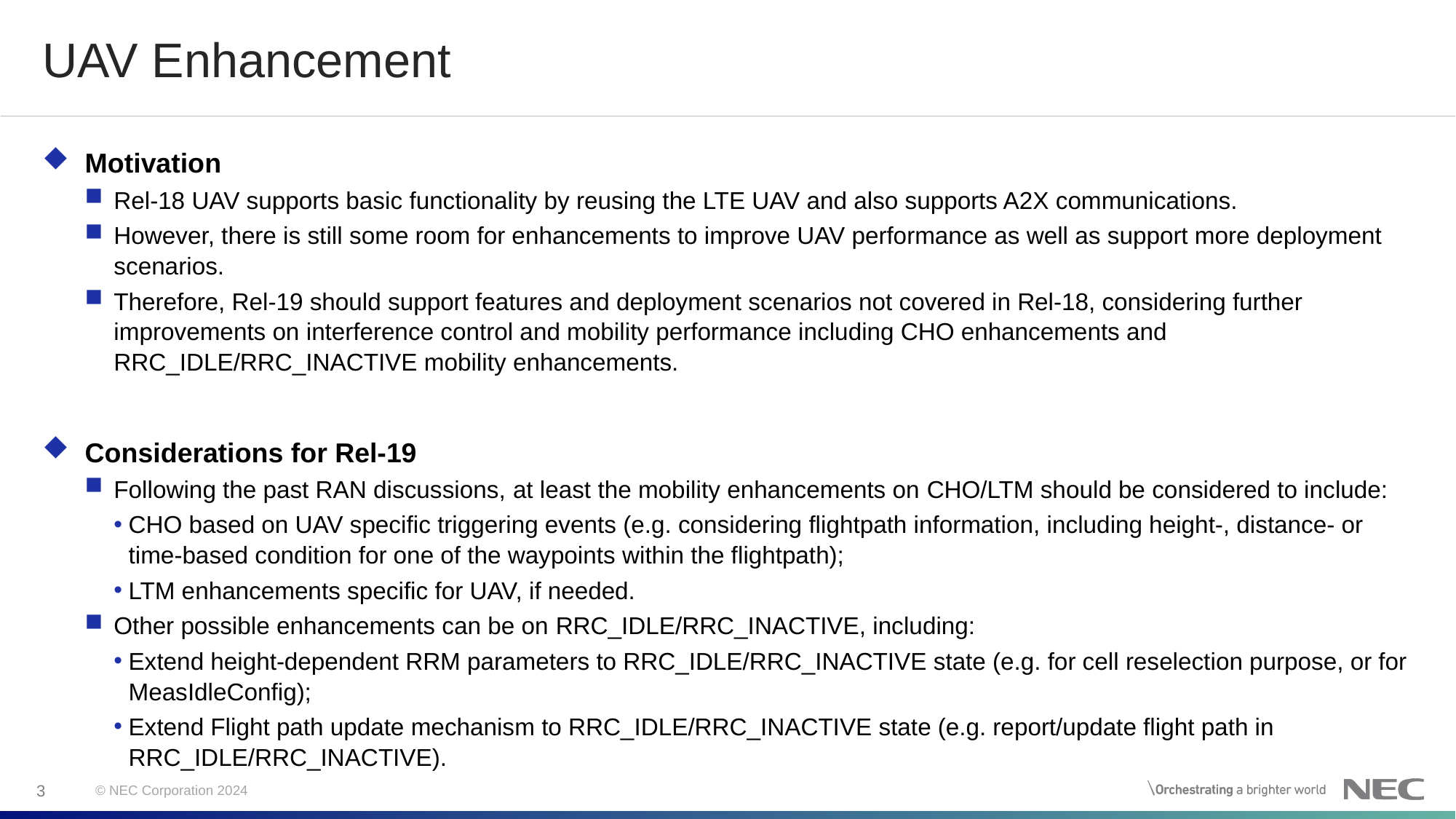

# UAV Enhancement
Motivation
Rel-18 UAV supports basic functionality by reusing the LTE UAV and also supports A2X communications.
However, there is still some room for enhancements to improve UAV performance as well as support more deployment scenarios.
Therefore, Rel-19 should support features and deployment scenarios not covered in Rel-18, considering further improvements on interference control and mobility performance including CHO enhancements and RRC_IDLE/RRC_INACTIVE mobility enhancements.

Considerations for Rel-19
Following the past RAN discussions, at least the mobility enhancements on CHO/LTM should be considered to include:
CHO based on UAV specific triggering events (e.g. considering flightpath information, including height-, distance- or time-based condition for one of the waypoints within the flightpath);
LTM enhancements specific for UAV, if needed.
Other possible enhancements can be on RRC_IDLE/RRC_INACTIVE, including:
Extend height-dependent RRM parameters to RRC_IDLE/RRC_INACTIVE state (e.g. for cell reselection purpose, or for MeasIdleConfig);
Extend Flight path update mechanism to RRC_IDLE/RRC_INACTIVE state (e.g. report/update flight path in RRC_IDLE/RRC_INACTIVE).